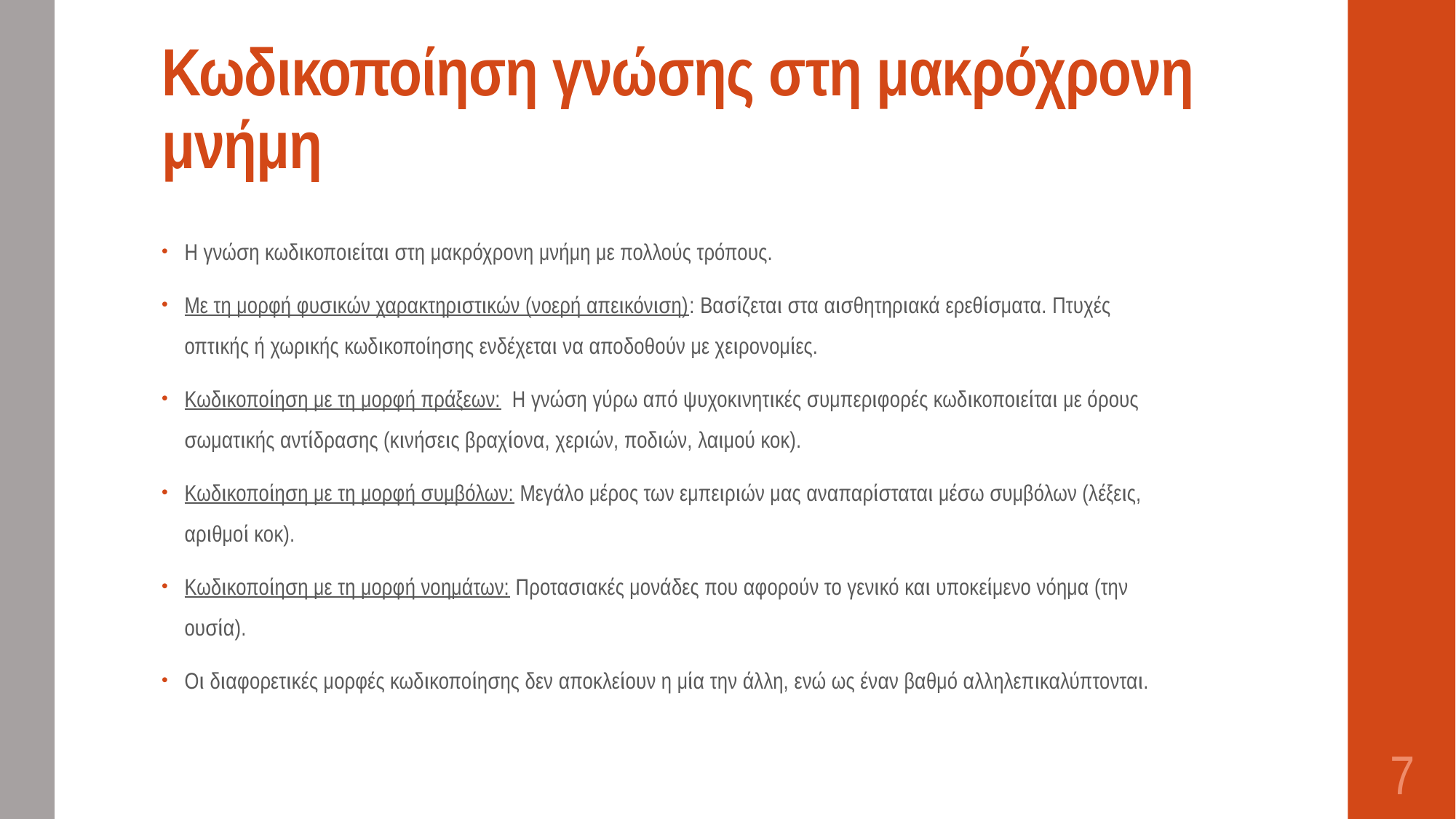

# Κωδικοποίηση γνώσης στη μακρόχρονη μνήμη
Η γνώση κωδικοποιείται στη μακρόχρονη μνήμη με πολλούς τρόπους.
Με τη μορφή φυσικών χαρακτηριστικών (νοερή απεικόνιση): Βασίζεται στα αισθητηριακά ερεθίσματα. Πτυχές οπτικής ή χωρικής κωδικοποίησης ενδέχεται να αποδοθούν με χειρονομίες.
Κωδικοποίηση με τη μορφή πράξεων:  Η γνώση γύρω από ψυχοκινητικές συμπεριφορές κωδικοποιείται με όρους σωματικής αντίδρασης (κινήσεις βραχίονα, χεριών, ποδιών, λαιμού κοκ).
Κωδικοποίηση με τη μορφή συμβόλων: Μεγάλο μέρος των εμπειριών μας αναπαρίσταται μέσω συμβόλων (λέξεις, αριθμοί κοκ).
Κωδικοποίηση με τη μορφή νοημάτων: Προτασιακές μονάδες που αφορούν το γενικό και υποκείμενο νόημα (την ουσία).
Οι διαφορετικές μορφές κωδικοποίησης δεν αποκλείουν η μία την άλλη, ενώ ως έναν βαθμό αλληλεπικαλύπτονται.
7